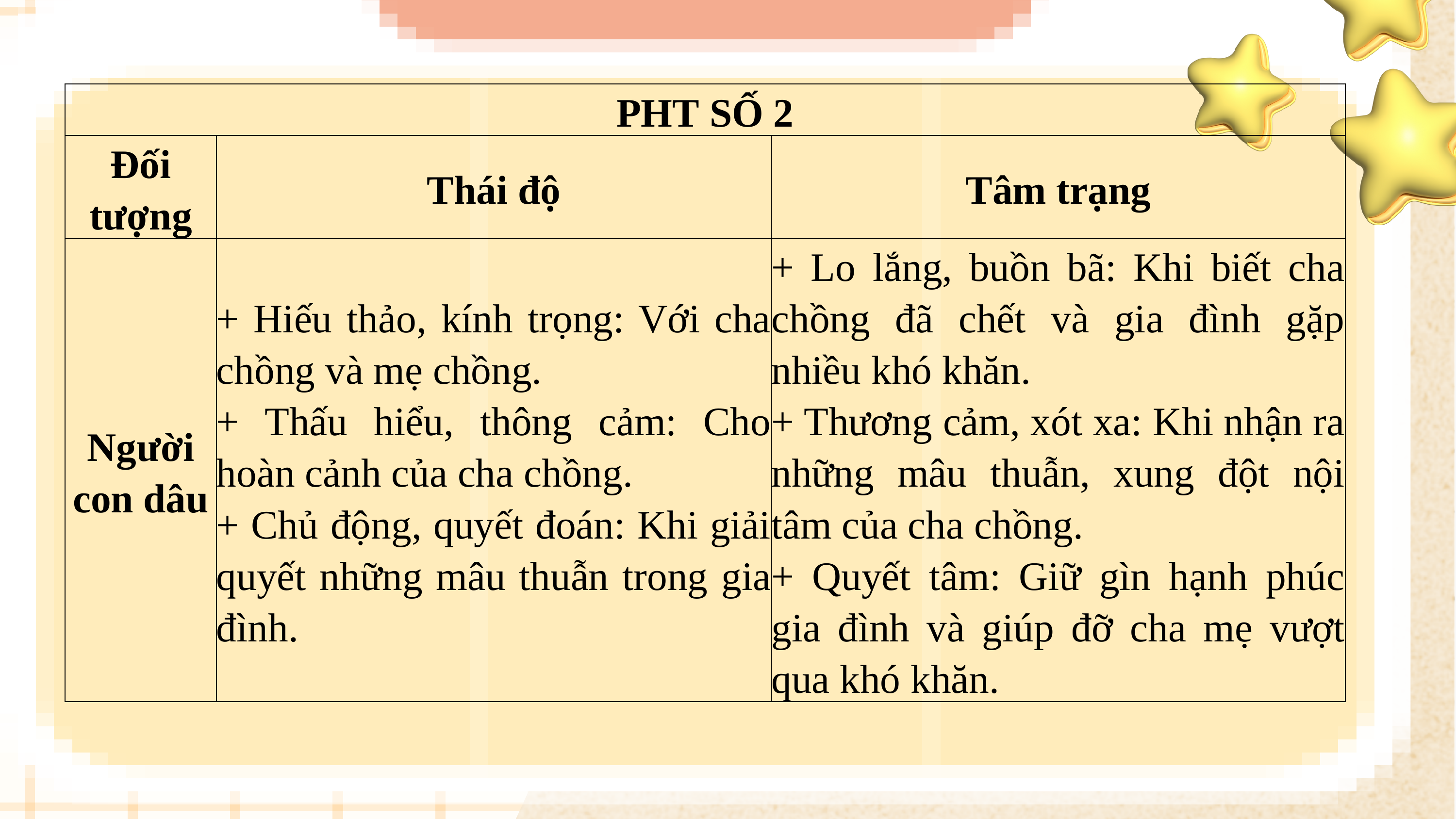

| PHT SỐ 2 |  |  |
| --- | --- | --- |
| Đối tượng | Thái độ | Tâm trạng |
| Người con dâu | + Hiếu thảo, kính trọng: Với cha chồng và mẹ chồng. + Thấu hiểu, thông cảm: Cho hoàn cảnh của cha chồng. + Chủ động, quyết đoán: Khi giải quyết những mâu thuẫn trong gia đình. | + Lo lắng, buồn bã: Khi biết cha chồng đã chết và gia đình gặp nhiều khó khăn. + Thương cảm, xót xa: Khi nhận ra những mâu thuẫn, xung đột nội tâm của cha chồng. + Quyết tâm: Giữ gìn hạnh phúc gia đình và giúp đỡ cha mẹ vượt qua khó khăn. |